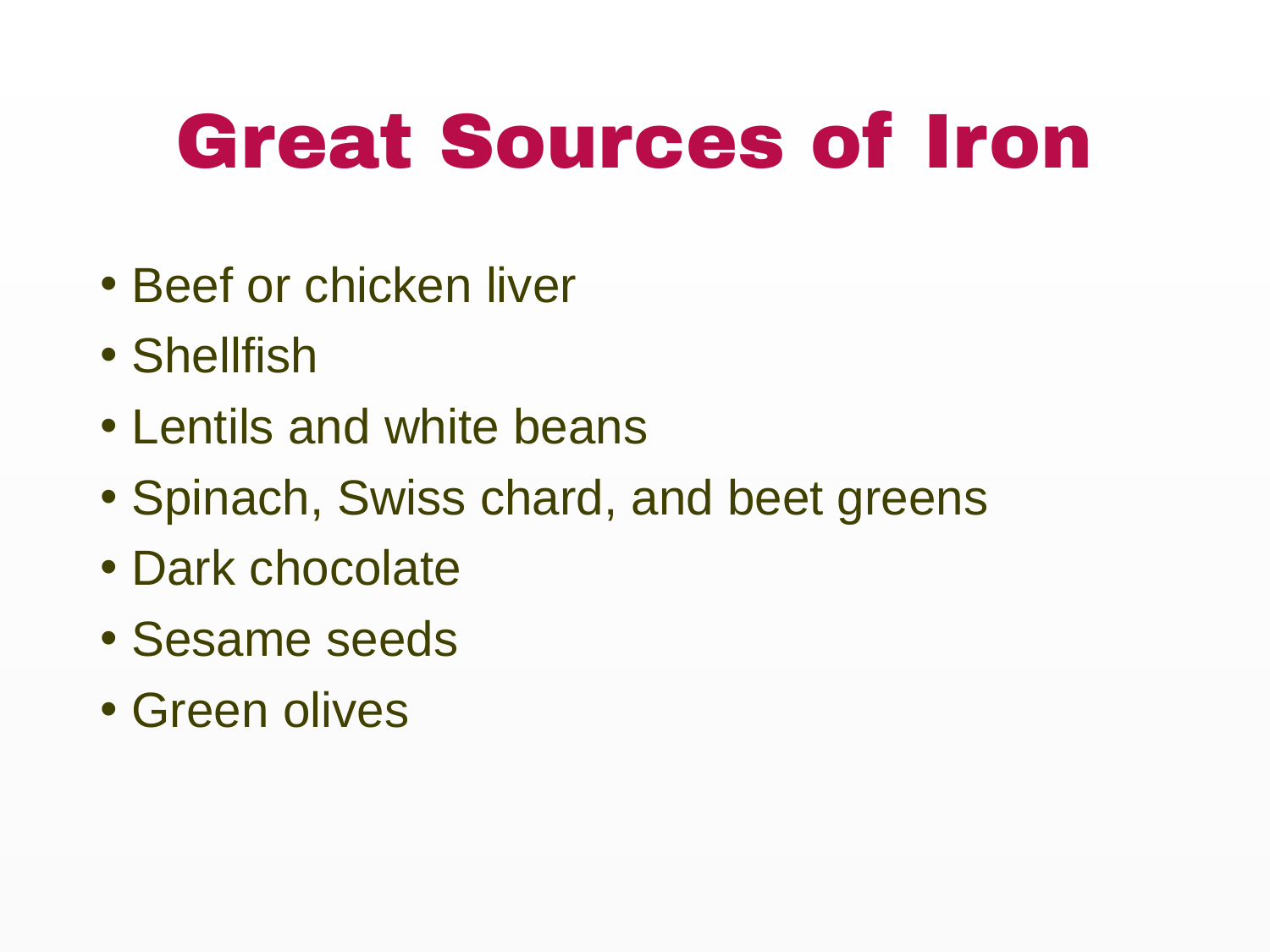

# Great Sources of Iron
Beef or chicken liver
Shellfish
Lentils and white beans
Spinach, Swiss chard, and beet greens
Dark chocolate
Sesame seeds
Green olives